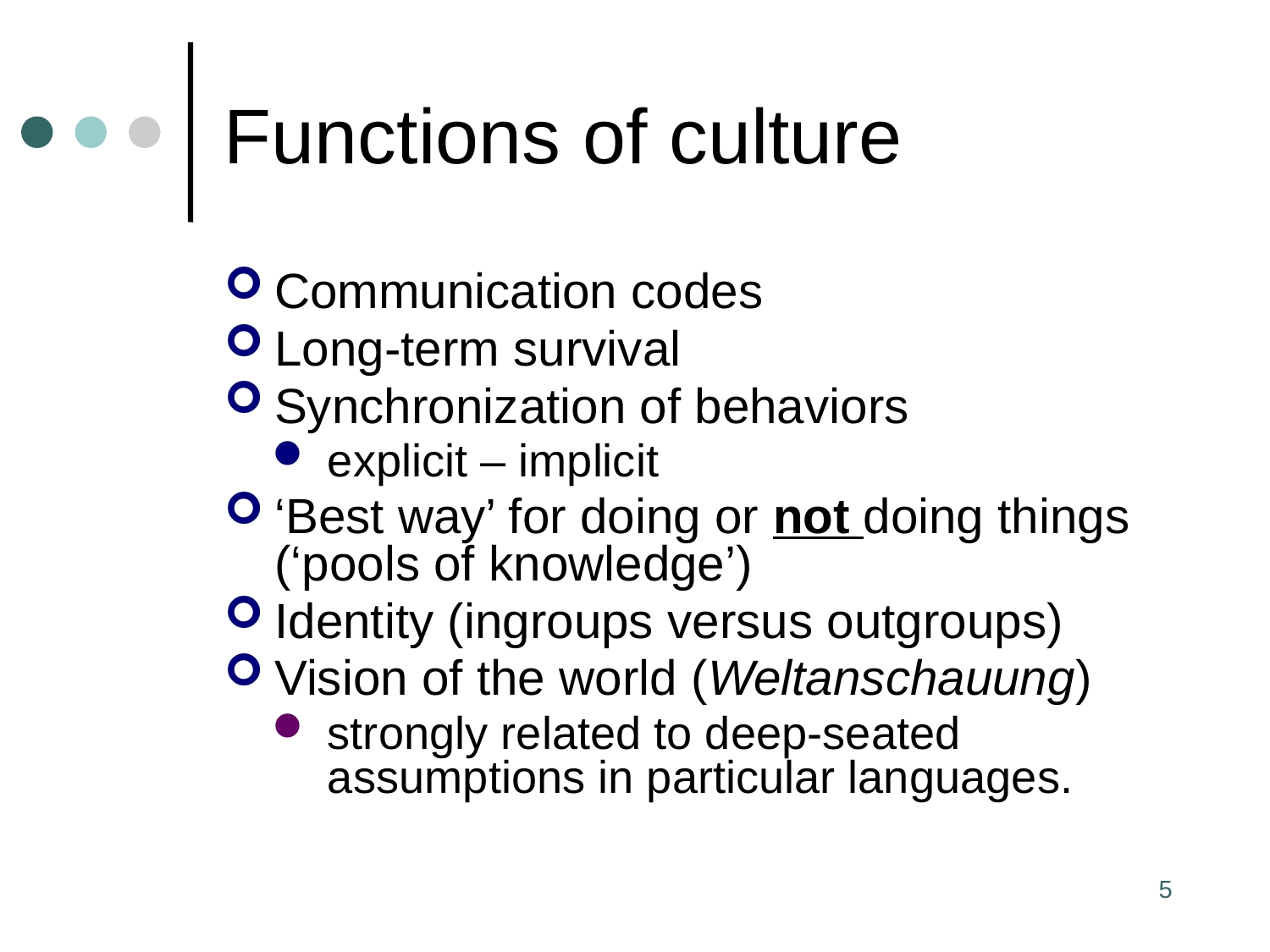

# Functions of culture
Communication codes
Long-term survival
Synchronization of behaviors
explicit – implicit
‘Best way’ for doing or not doing things (‘pools of knowledge’)
Identity (ingroups versus outgroups)
Vision of the world (Weltanschauung)
strongly related to deep-seated assumptions in particular languages.
5